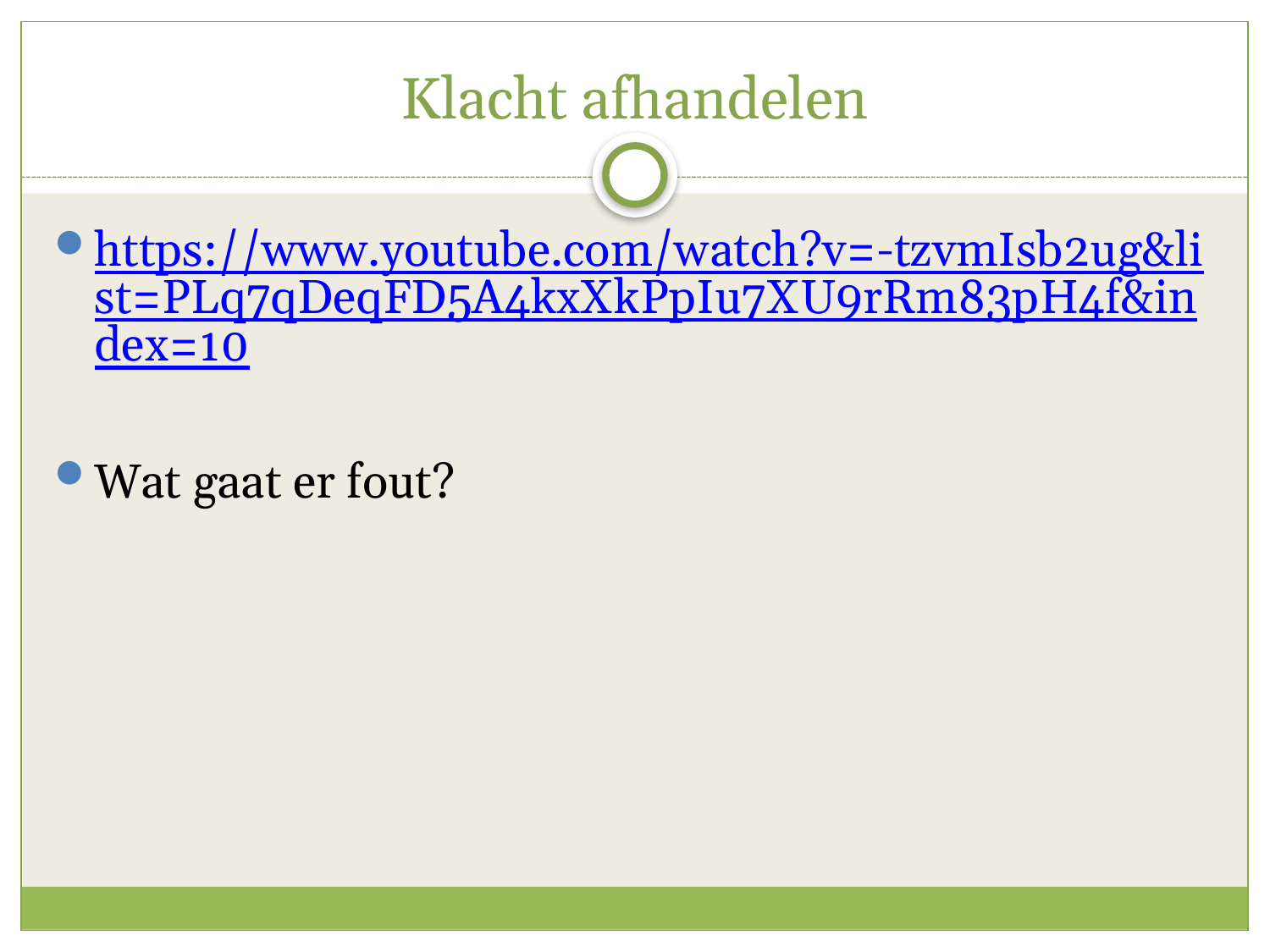

# Klacht afhandelen
https://www.youtube.com/watch?v=-tzvmIsb2ug&list=PLq7qDeqFD5A4kxXkPpIu7XU9rRm83pH4f&index=10

Wat gaat er fout?